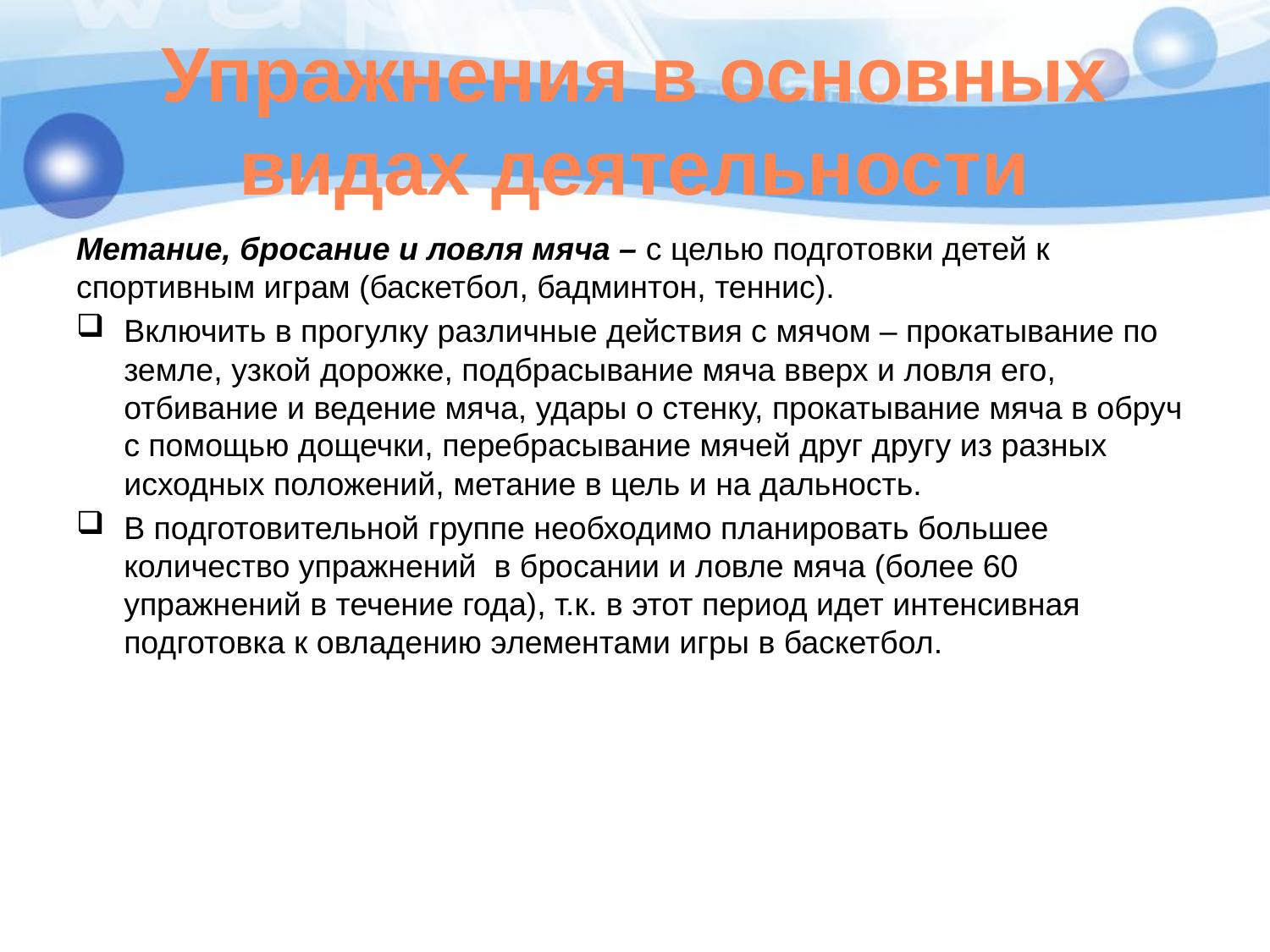

# Упражнения в основных видах деятельности
Метание, бросание и ловля мяча – с целью подготовки детей к спортивным играм (баскетбол, бадминтон, теннис).
Включить в прогулку различные действия с мячом – прокатывание по земле, узкой дорожке, подбрасывание мяча вверх и ловля его, отбивание и ведение мяча, удары о стенку, прокатывание мяча в обруч с помощью дощечки, перебрасывание мячей друг другу из разных исходных положений, метание в цель и на дальность.
В подготовительной группе необходимо планировать большее количество упражнений  в бросании и ловле мяча (более 60 упражнений в течение года), т.к. в этот период идет интенсивная подготовка к овладению элементами игры в баскетбол.